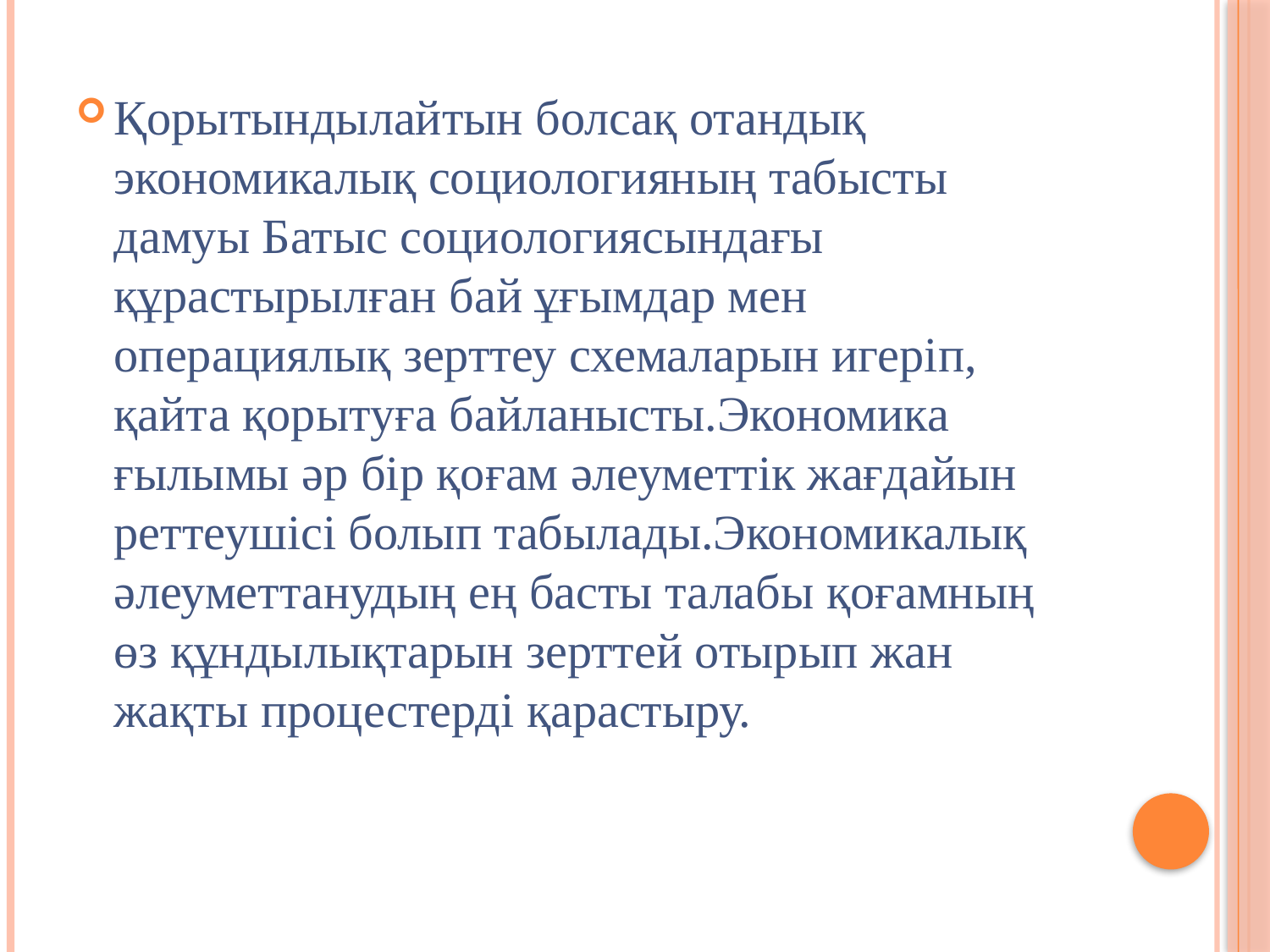

Қорытындылайтын болсақ отандық экономикалық социологияның табысты дамуы Батыс социологиясындағы құрастырылған бай ұғымдар мен операциялық зерттеу схемаларын игеріп, қайта қорытуға байланысты.Экономика ғылымы әр бір қоғам әлеуметтік жағдайын реттеушісі болып табылады.Экономикалық әлеуметтанудың ең басты талабы қоғамның өз құндылықтарын зерттей отырып жан жақты процестерді қарастыру.